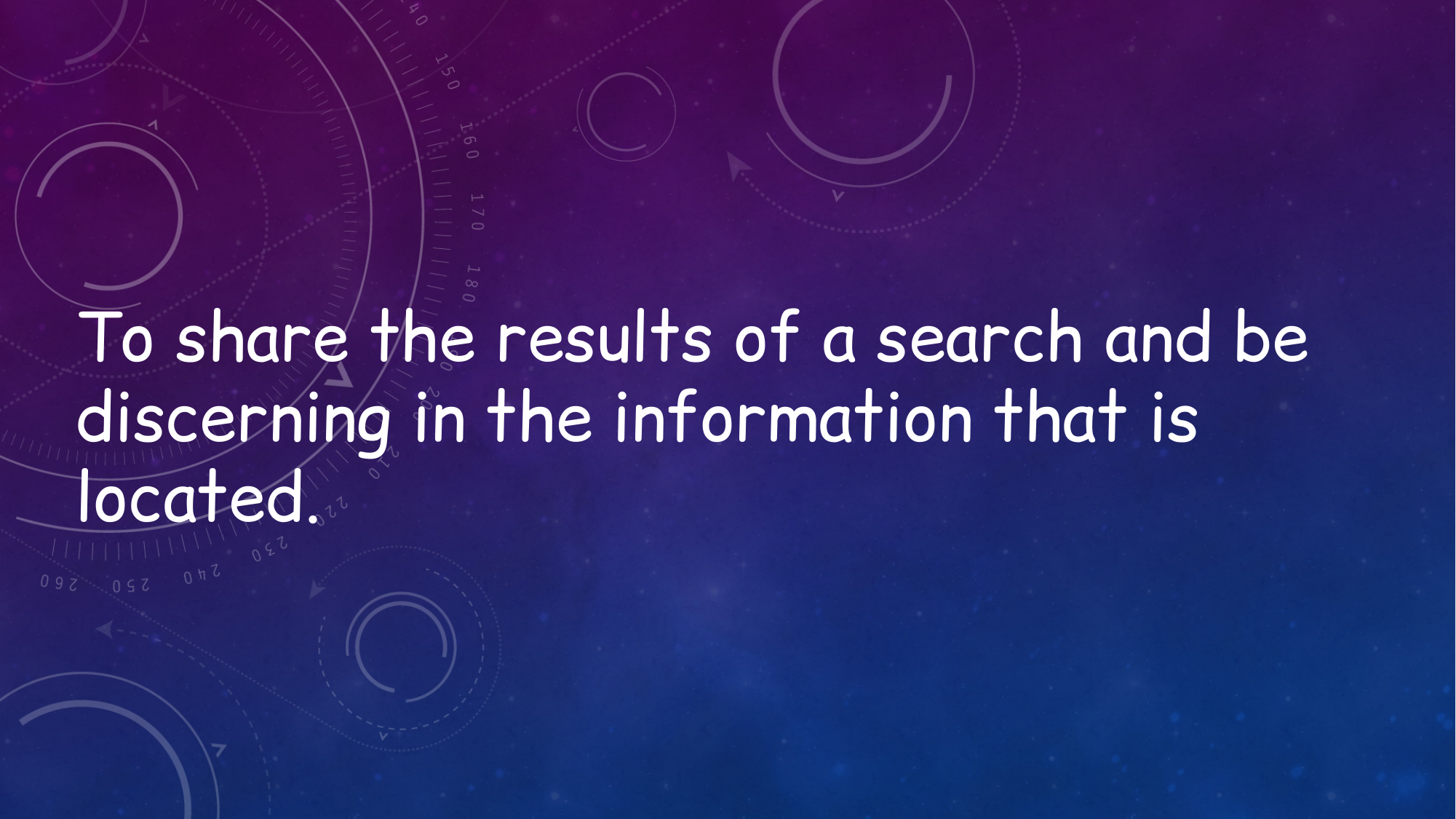

#
To share the results of a search and be discerning in the information that is located.